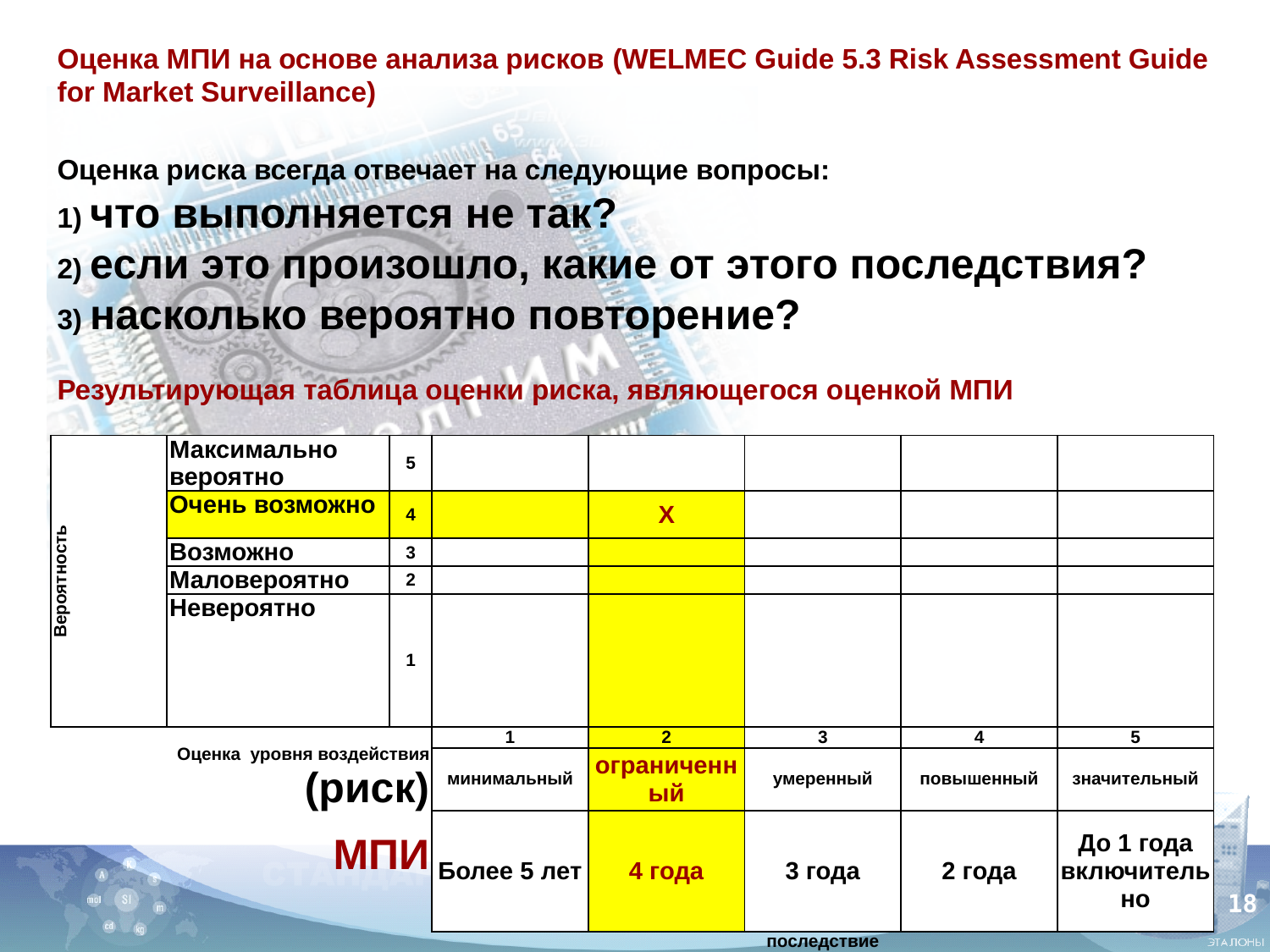

Оценка МПИ на основе анализа рисков (WELMEC Guide 5.3 Risk Assessment Guide for Market Surveillance)
Оценка риска всегда отвечает на следующие вопросы:
1) что выполняется не так?
2) если это произошло, какие от этого последствия?
3) насколько вероятно повторение?

Результирующая таблица оценки риска, являющегося оценкой МПИ
| Вероятность | Максимально вероятно | 5 |  |  |  |  |  |
| --- | --- | --- | --- | --- | --- | --- | --- |
|  | Очень возможно | 4 |  | Х |  |  |  |
|  | Возможно | 3 |  |  |  |  |  |
|  | Маловероятно | 2 |  |  |  |  |  |
|  | Невероятно | 1 |  |  |  |  |  |
| Оценка уровня воздействия (риск)    МПИ |  |  | 1 | 2 | 3 | 4 | 5 |
|  |  |  | минимальный | ограниченный | умеренный | повышенный | значительный |
|  |  |  | Более 5 лет | 4 года | 3 года | 2 года | До 1 года включительно |
|  |  |  | последствие |  |  |  |  |